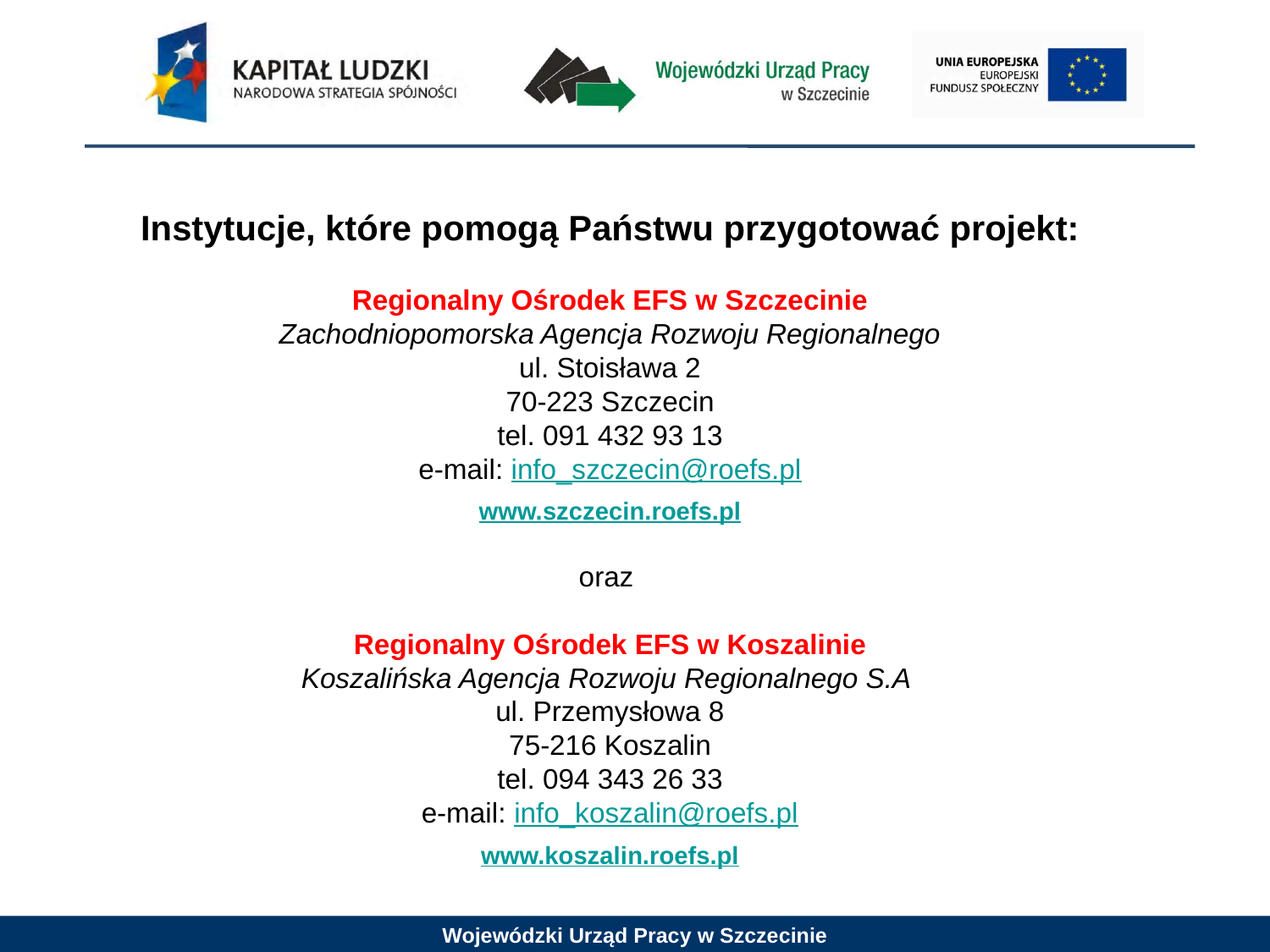

Instytucje, które pomogą Państwu przygotować projekt:

Regionalny Ośrodek EFS w Szczecinie
Zachodniopomorska Agencja Rozwoju Regionalnego
ul. Stoisława 2
70-223 Szczecin
tel. 091 432 93 13
e-mail: info_szczecin@roefs.pl

www.szczecin.roefs.pl

oraz

Regionalny Ośrodek EFS w Koszalinie
Koszalińska Agencja Rozwoju Regionalnego S.A
ul. Przemysłowa 8
75-216 Koszalin
tel. 094 343 26 33
e-mail: info_koszalin@roefs.pl

www.koszalin.roefs.pl